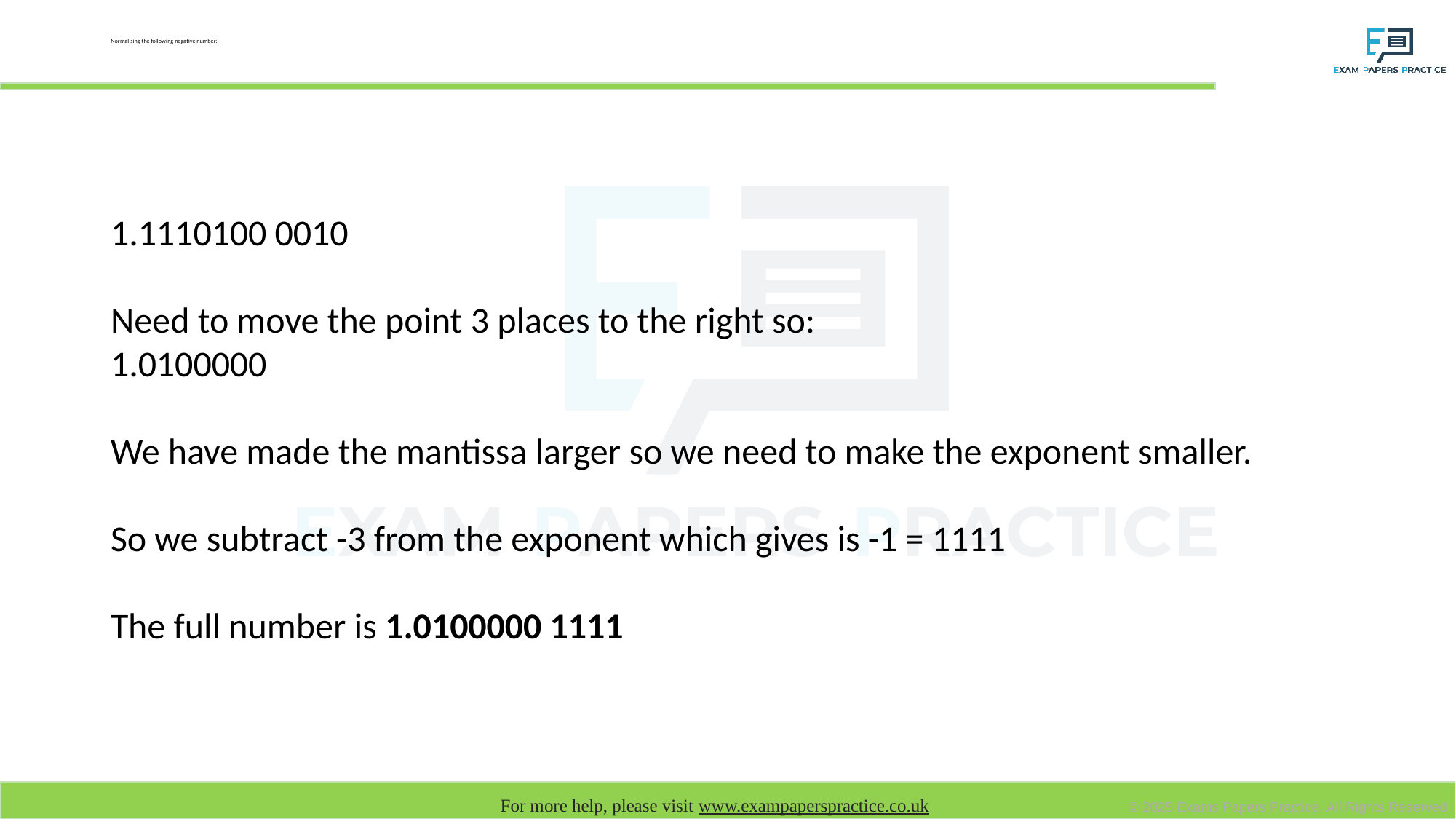

# Normalising the following negative number:
1.1110100 0010

Need to move the point 3 places to the right so:
1.0100000

We have made the mantissa larger so we need to make the exponent smaller.

So we subtract -3 from the exponent which gives is -1 = 1111

The full number is 1.0100000 1111